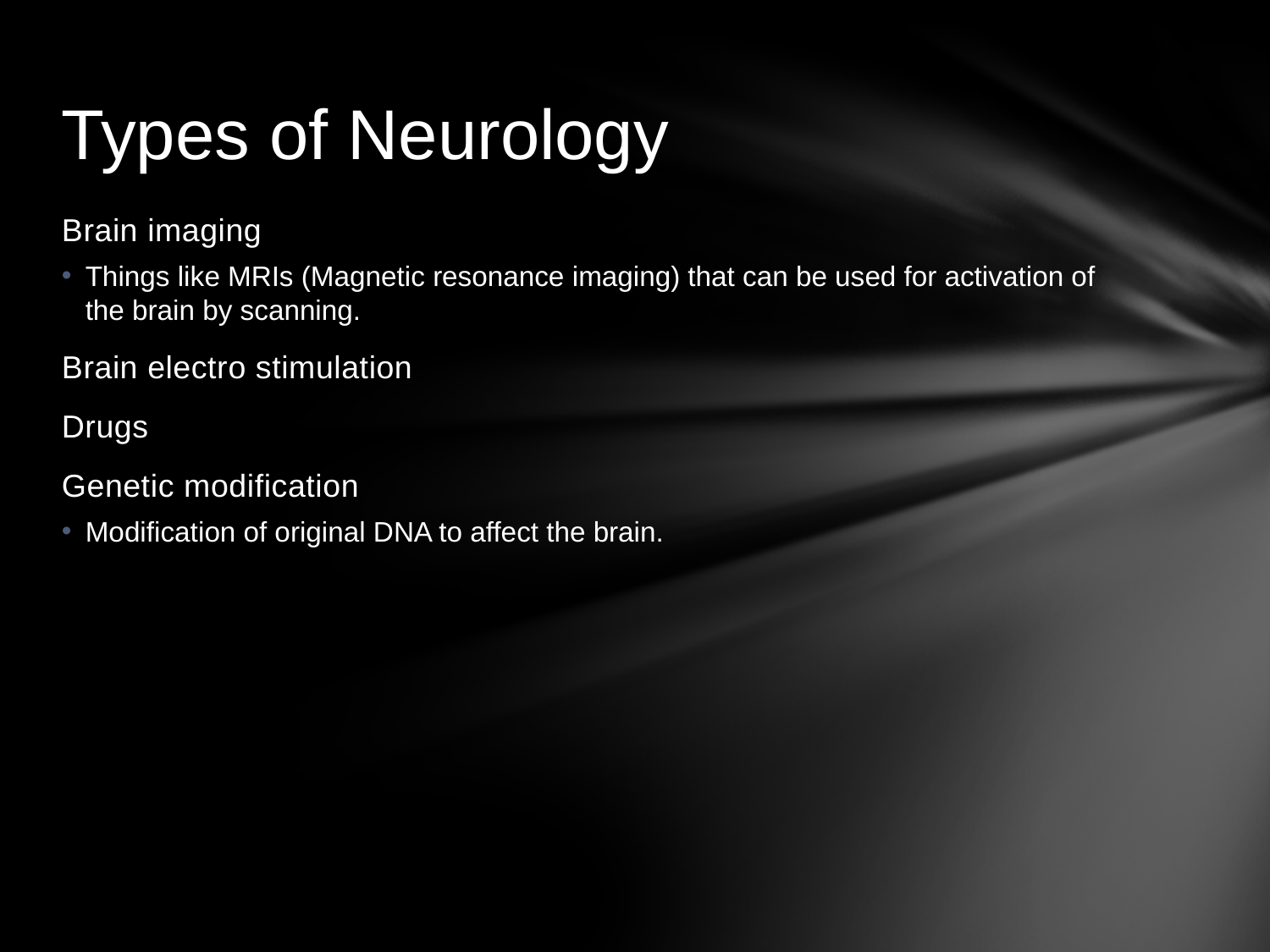

# Types of Neurology
Brain imaging
Things like MRIs (Magnetic resonance imaging) that can be used for activation of the brain by scanning.
Brain electro stimulation
Drugs
Genetic modification
Modification of original DNA to affect the brain.